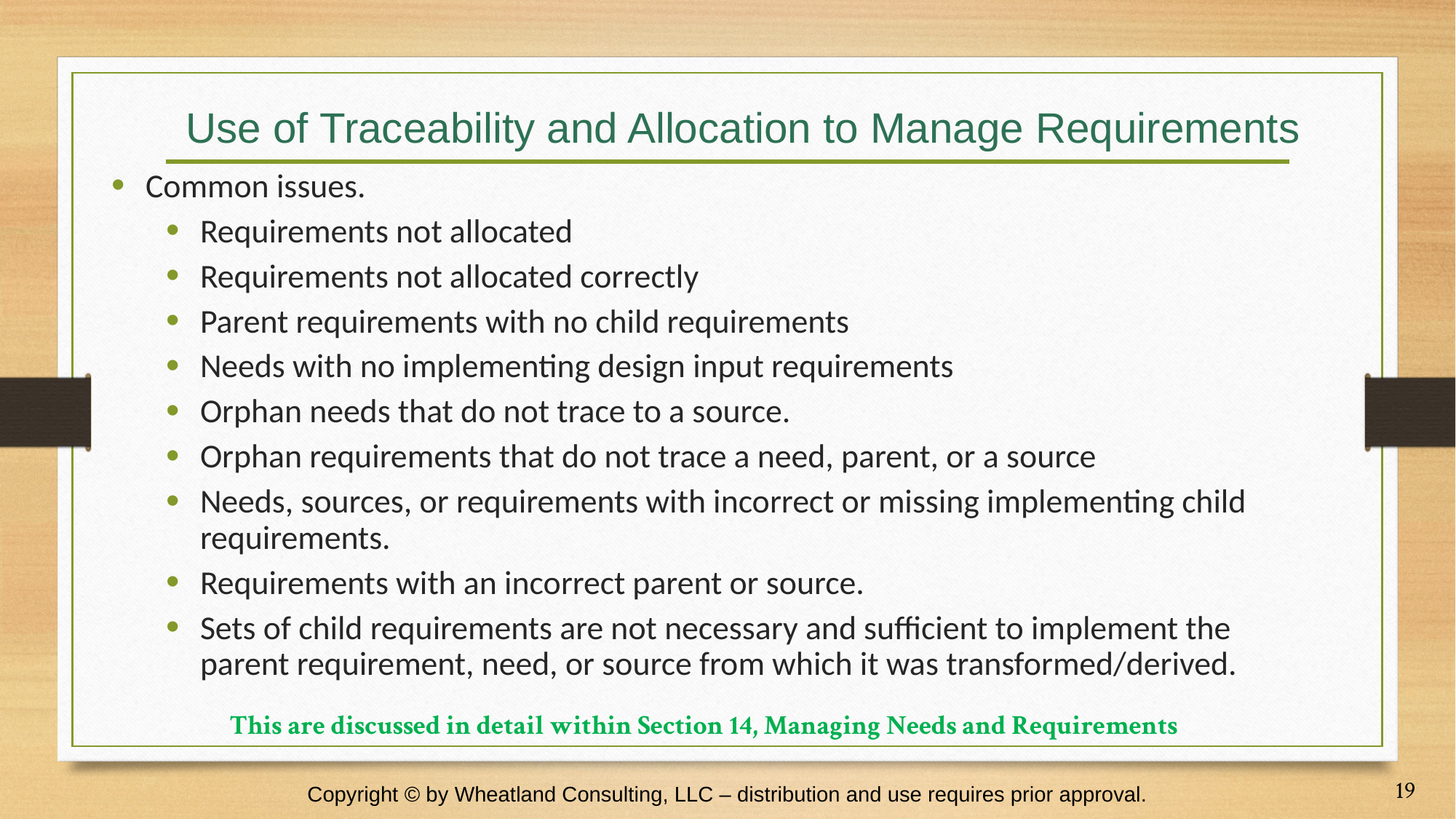

# Use of Traceability and Allocation to Manage Requirements
Common issues.
Requirements not allocated
Requirements not allocated correctly
Parent requirements with no child requirements
Needs with no implementing design input requirements
Orphan needs that do not trace to a source.
Orphan requirements that do not trace a need, parent, or a source
Needs, sources, or requirements with incorrect or missing implementing child requirements.
Requirements with an incorrect parent or source.
Sets of child requirements are not necessary and sufficient to implement the parent requirement, need, or source from which it was transformed/derived.
This are discussed in detail within Section 14, Managing Needs and Requirements
Copyright © by Wheatland Consulting, LLC – distribution and use requires prior approval.
19